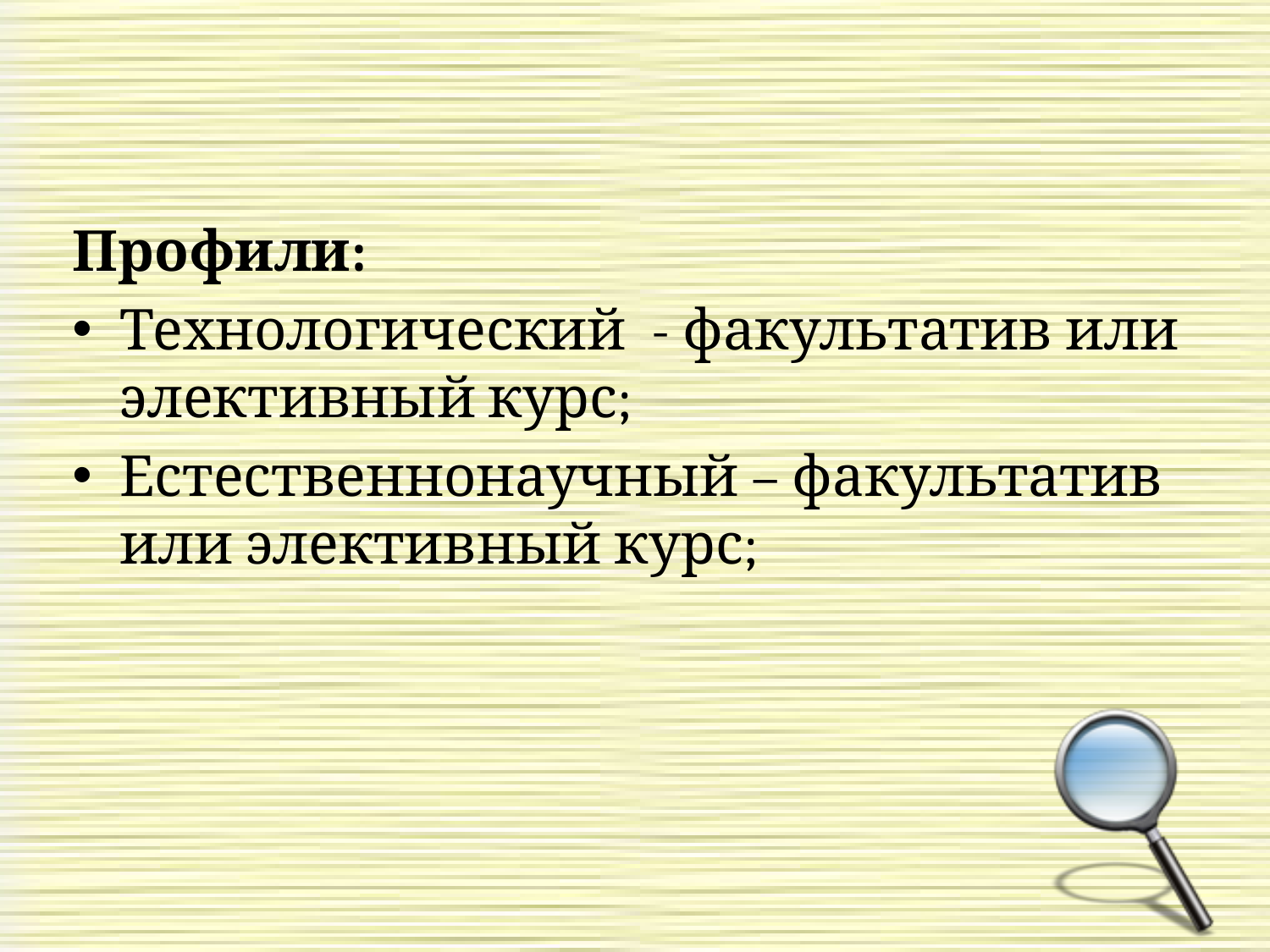

#
Профили:
Технологический  - факультатив или элективный курс;
Естественнонаучный – факультатив или элективный курс;